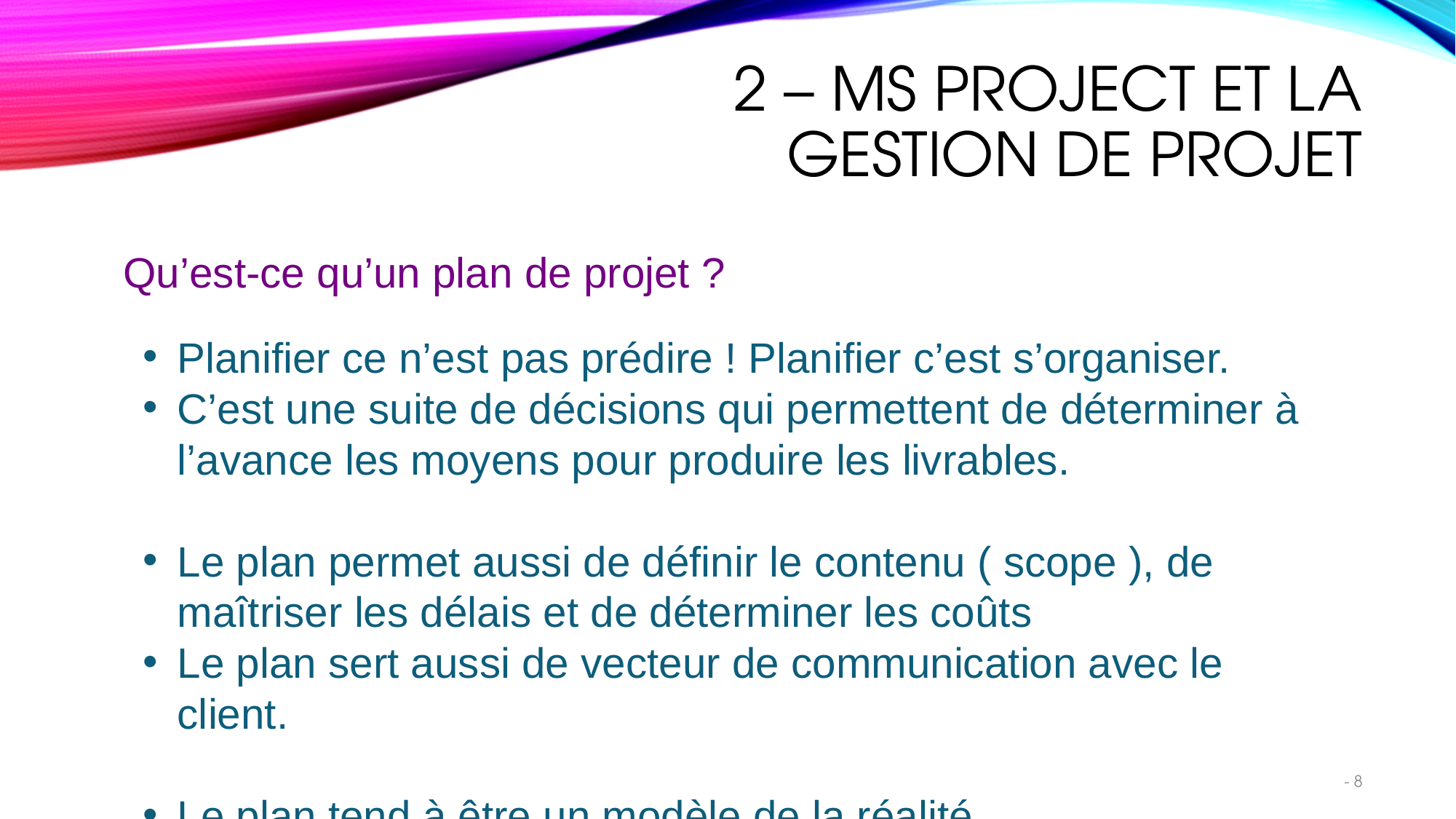

# 2 – MS Project et la gestion de projet
Qu’est-ce qu’un plan de projet ?
Planifier ce n’est pas prédire ! Planifier c’est s’organiser.
C’est une suite de décisions qui permettent de déterminer à l’avance les moyens pour produire les livrables.

Le plan permet aussi de définir le contenu ( scope ), de maîtriser les délais et de déterminer les coûts
Le plan sert aussi de vecteur de communication avec le client.

Le plan tend à être un modèle de la réalité
8